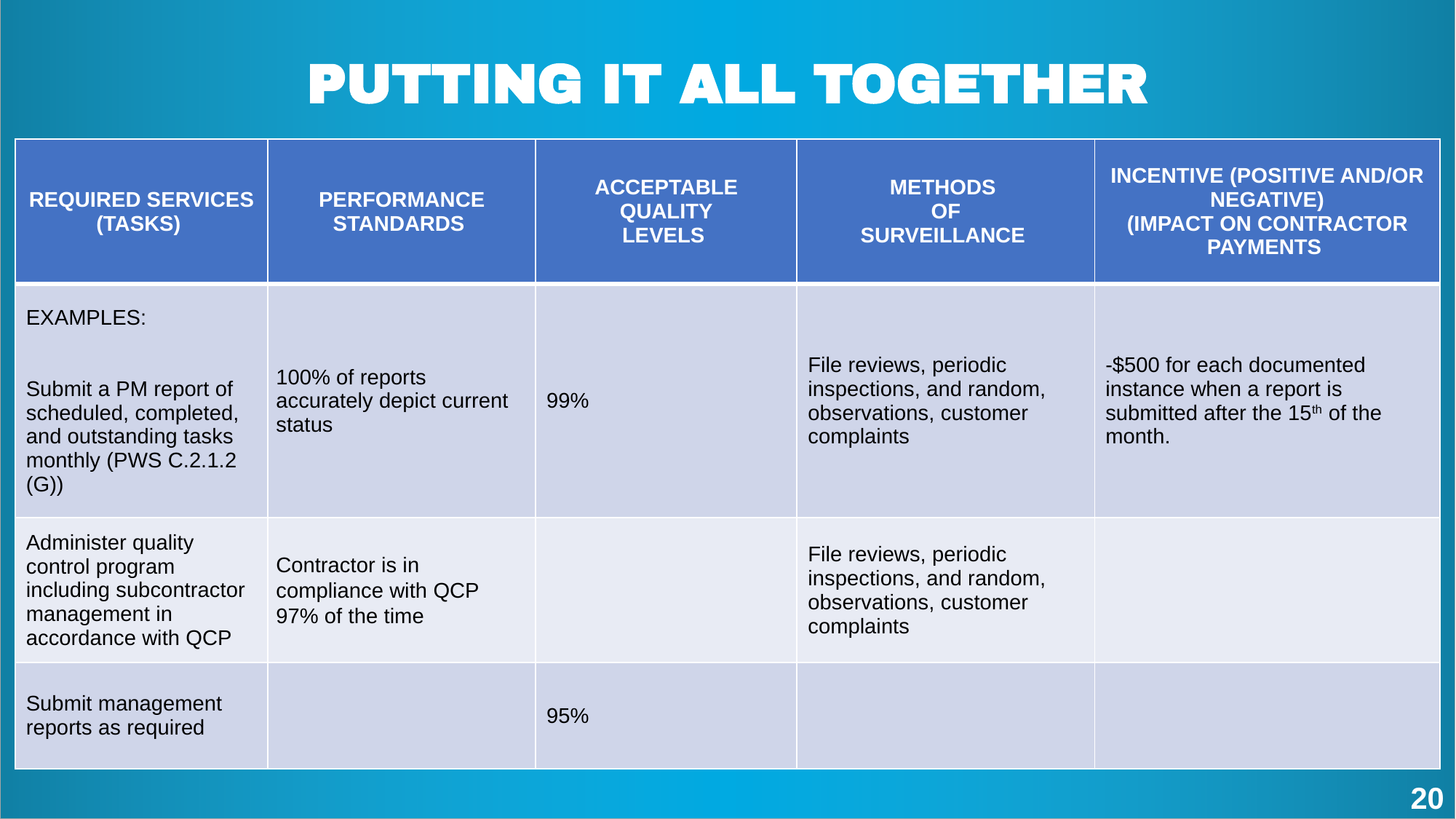

PUTTING IT ALL TOGETHER
| REQUIRED SERVICES (TASKS) | PERFORMANCE STANDARDS | ACCEPTABLE QUALITY LEVELS | METHODS OF SURVEILLANCE | INCENTIVE (POSITIVE AND/OR NEGATIVE) (IMPACT ON CONTRACTOR PAYMENTS |
| --- | --- | --- | --- | --- |
| EXAMPLES:     Submit a PM report of scheduled, completed, and outstanding tasks monthly (PWS C.2.1.2 (G)) | 100% of reports accurately depict current status | 99% | File reviews, periodic inspections, and random, observations, customer complaints | -$500 for each documented instance when a report is submitted after the 15th of the month. |
| Administer quality control program including subcontractor management in accordance with QCP | Contractor is in compliance with QCP 97% of the time |  | File reviews, periodic inspections, and random, observations, customer complaints |  |
| Submit management reports as required |  | 95% |  |  |
20